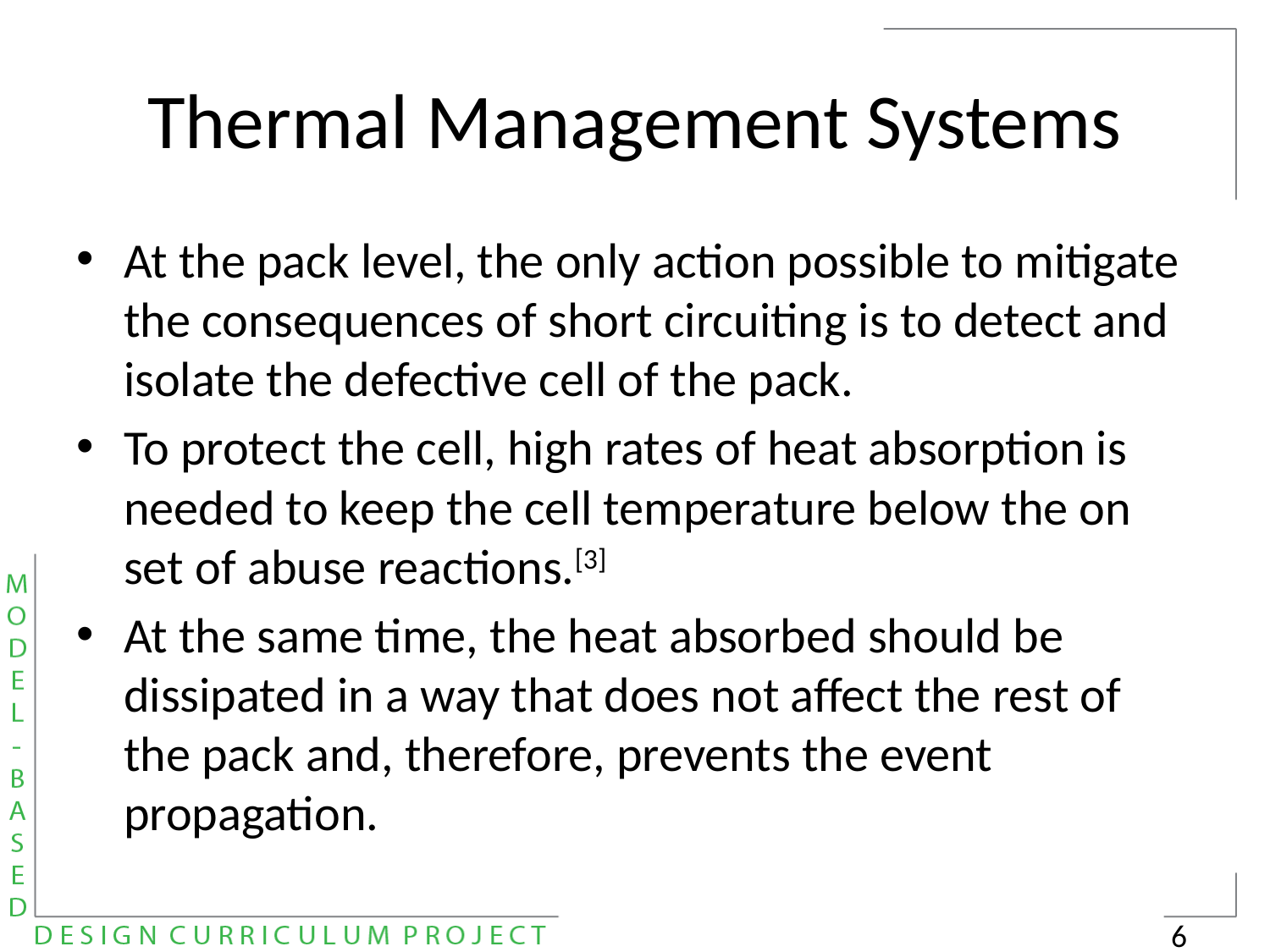

# Thermal Management Systems
At the pack level, the only action possible to mitigate the consequences of short circuiting is to detect and isolate the defective cell of the pack.
To protect the cell, high rates of heat absorption is needed to keep the cell temperature below the on set of abuse reactions.[3]
At the same time, the heat absorbed should be dissipated in a way that does not affect the rest of the pack and, therefore, prevents the event propagation.